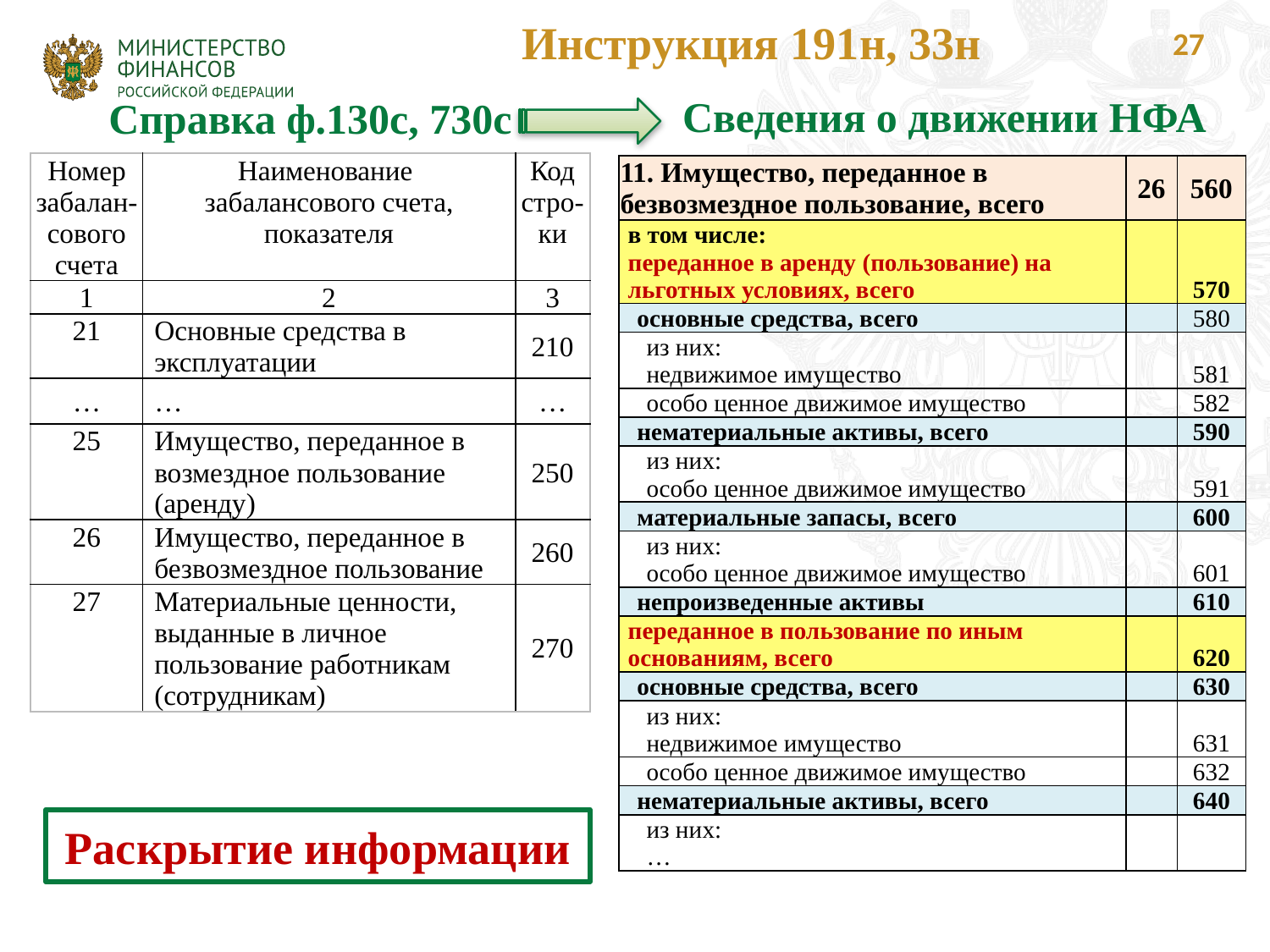

Инструкция 191н, 33н
27
Сведения о движении НФА
Справка ф.130с, 730с

| Номер забалан- сового счета | Наименование забалансового счета, показателя | Код стро- ки |
| --- | --- | --- |
| 1 | 2 | 3 |
| 21 | Основные средства в эксплуатации | 210 |
| … | … | … |
| 25 | Имущество, переданное в возмездное пользование (аренду) | 250 |
| 26 | Имущество, переданное в безвозмездное пользование | 260 |
| 27 | Материальные ценности, выданные в личное пользование работникам (сотрудникам) | 270 |
| 11. Имущество, переданное в безвозмездное пользование, всего | 26 | 560 |
| --- | --- | --- |
| в том числе: переданное в аренду (пользование) на льготных условиях, всего |  | 570 |
| основные средства, всего |  | 580 |
| из них: недвижимое имущество |  | 581 |
| особо ценное движимое имущество |  | 582 |
| нематериальные активы, всего |  | 590 |
| из них: особо ценное движимое имущество |  | 591 |
| материальные запасы, всего |  | 600 |
| из них: особо ценное движимое имущество |  | 601 |
| непроизведенные активы |  | 610 |
| переданное в пользование по иным основаниям, всего |  | 620 |
| основные средства, всего |  | 630 |
| из них: недвижимое имущество |  | 631 |
| особо ценное движимое имущество |  | 632 |
| нематериальные активы, всего |  | 640 |
| из них: … |  |  |
Раскрытие информации